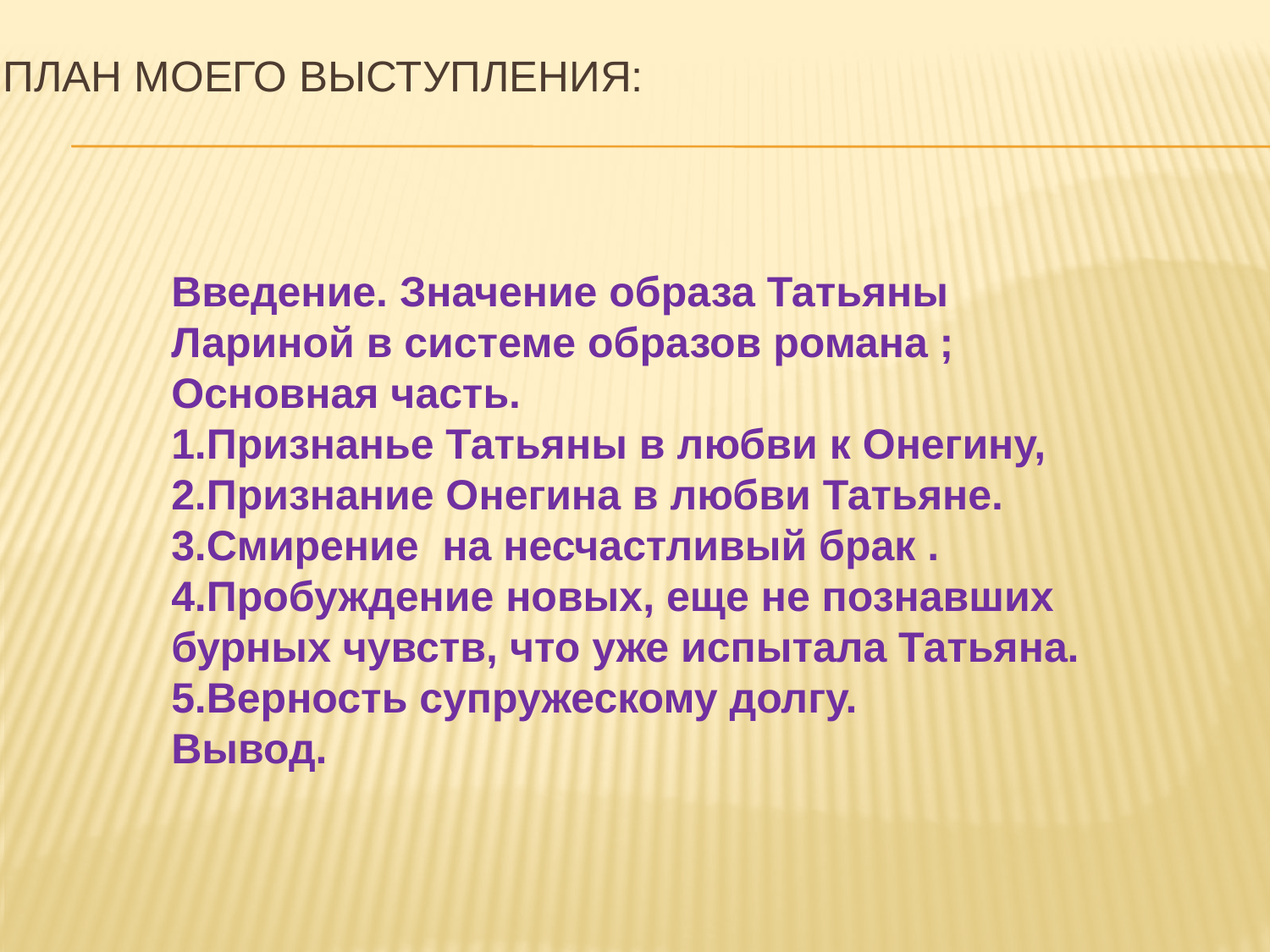

# План моего выступления:
Введение. Значение образа Татьяны Лариной в системе образов романа ;
Основная часть.
1.Признанье Татьяны в любви к Онегину, 2.Признание Онегина в любви Татьяне.
3.Смирение  на несчастливый брак .
4.Пробуждение новых, еще не познавших бурных чувств, что уже испытала Татьяна.
5.Верность супружескому долгу.
Вывод.